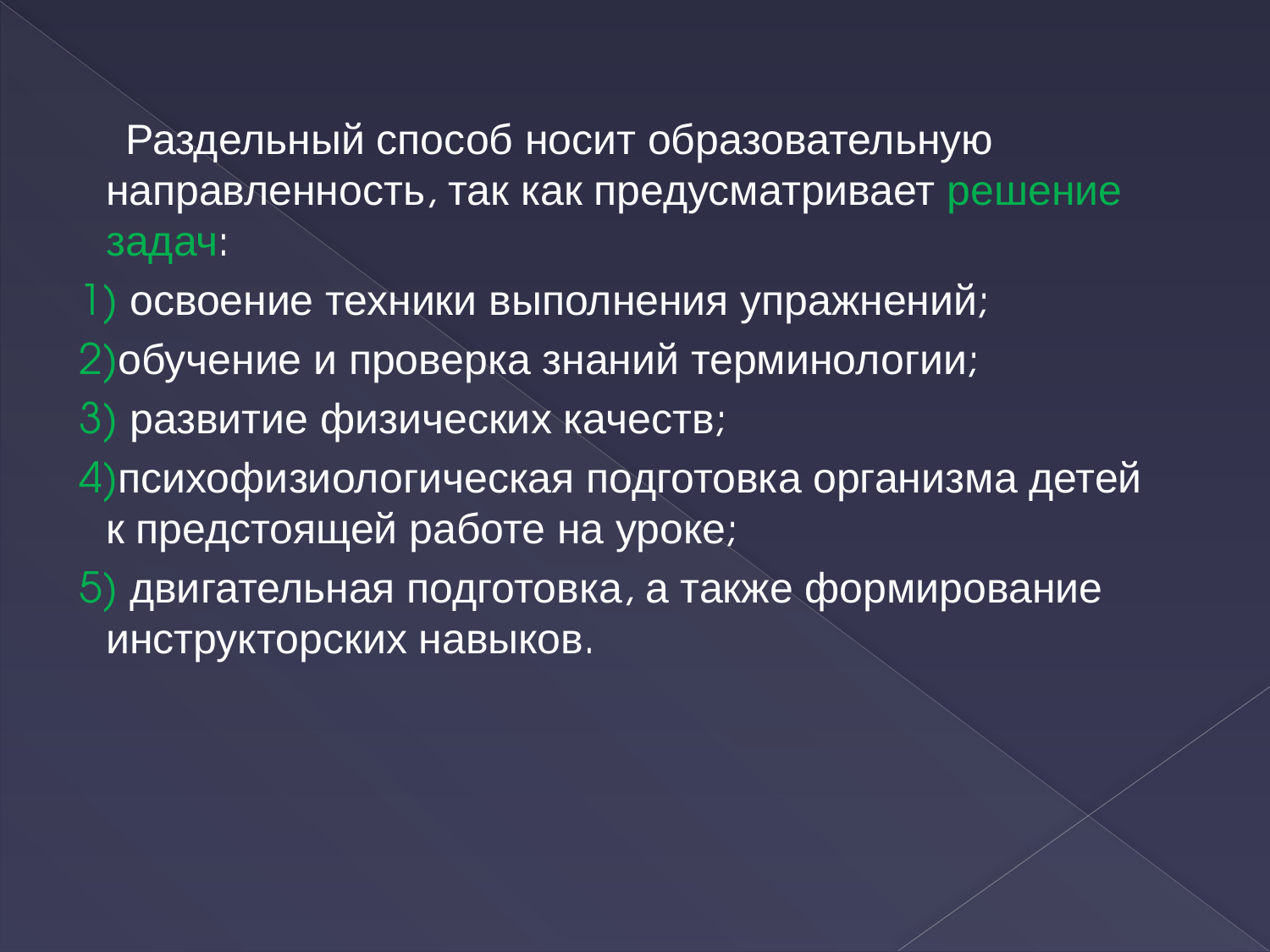

Раздельный способ носит образовательную направленность, так как предусматривает решение задач:
  1) освоение техники выполнения упражнений;
  2)обучение и проверка знаний терминологии;
  3) развитие физических качеств;
  4)психофизиологическая подготовка организма детей к предстоящей работе на уроке;
  5) двигательная подготовка, а также формирование инструкторских навыков.